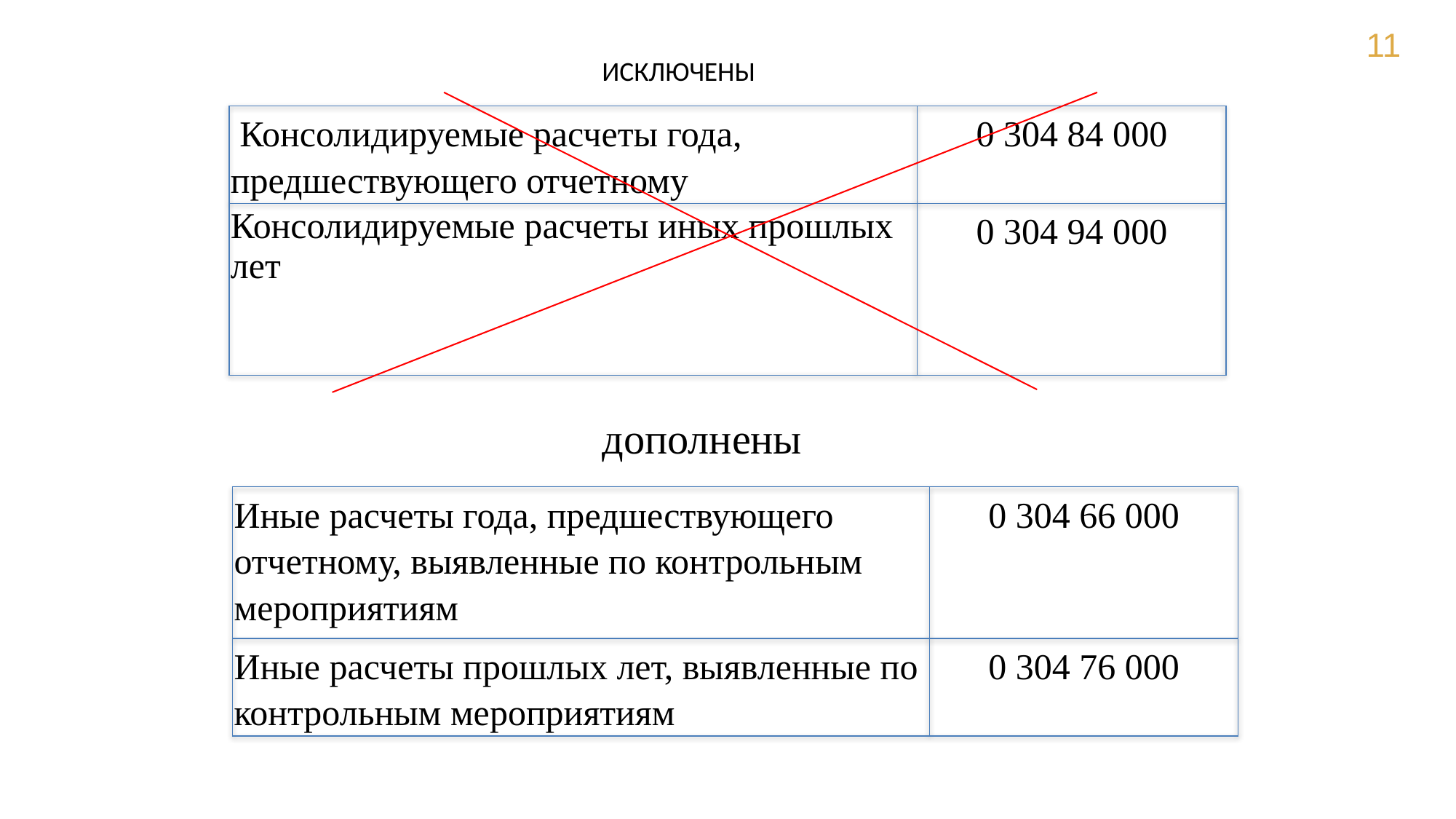

ИСКЛЮЧЕНЫ
| Консолидируемые расчеты года, предшествующего отчетному | 0 304 84 000 |
| --- | --- |
| Консолидируемые расчеты иных прошлых лет | 0 304 94 000 |
дополнены
| Иные расчеты года, предшествующего отчетному, выявленные по контрольным мероприятиям | 0 304 66 000 |
| --- | --- |
| Иные расчеты прошлых лет, выявленные по контрольным мероприятиям | 0 304 76 000 |